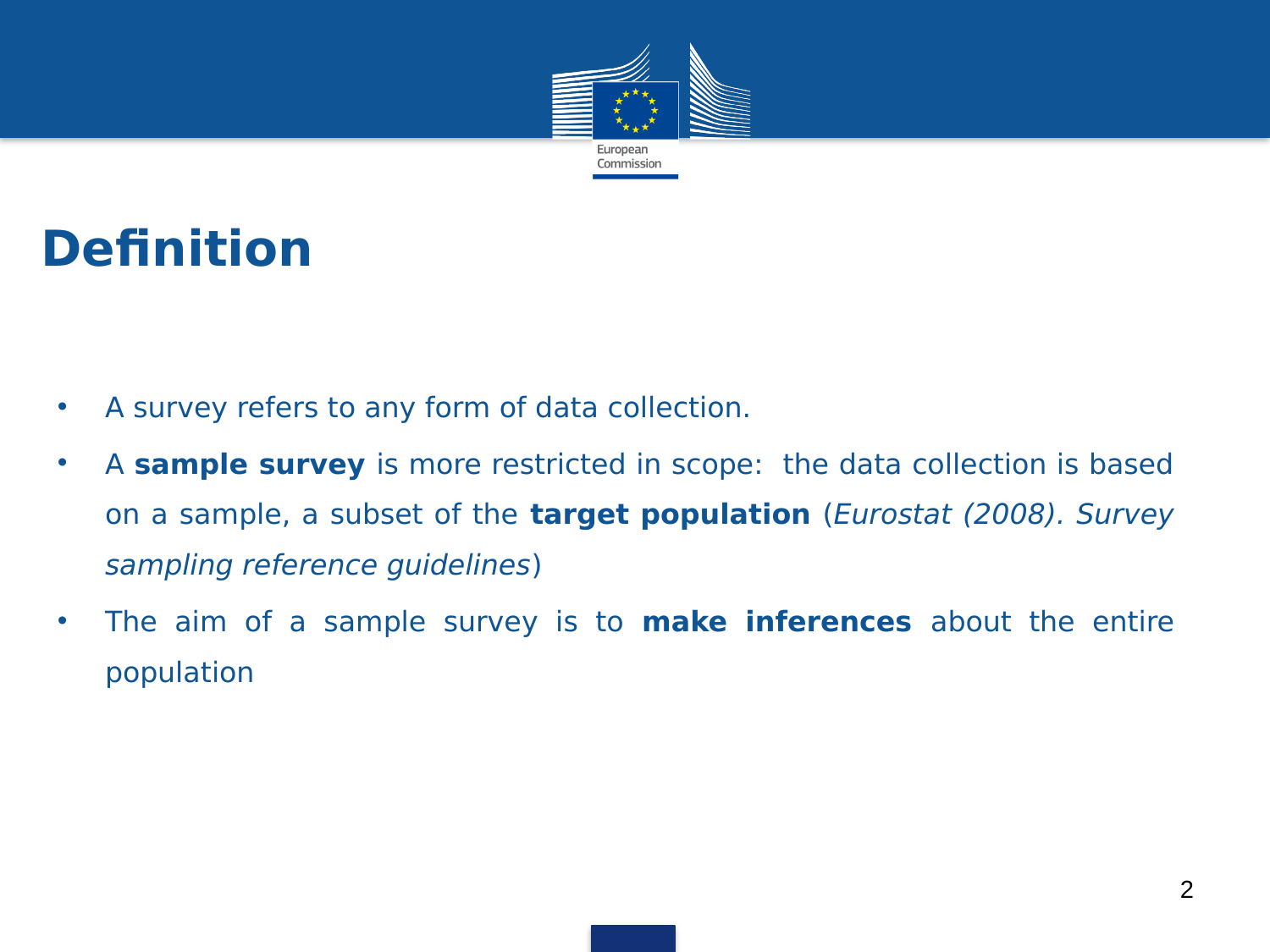

# Definition
A survey refers to any form of data collection.
A sample survey is more restricted in scope:  the data collection is based on a sample, a subset of the target population (Eurostat (2008). Survey sampling reference guidelines)
The aim of a sample survey is to make inferences about the entire population
2